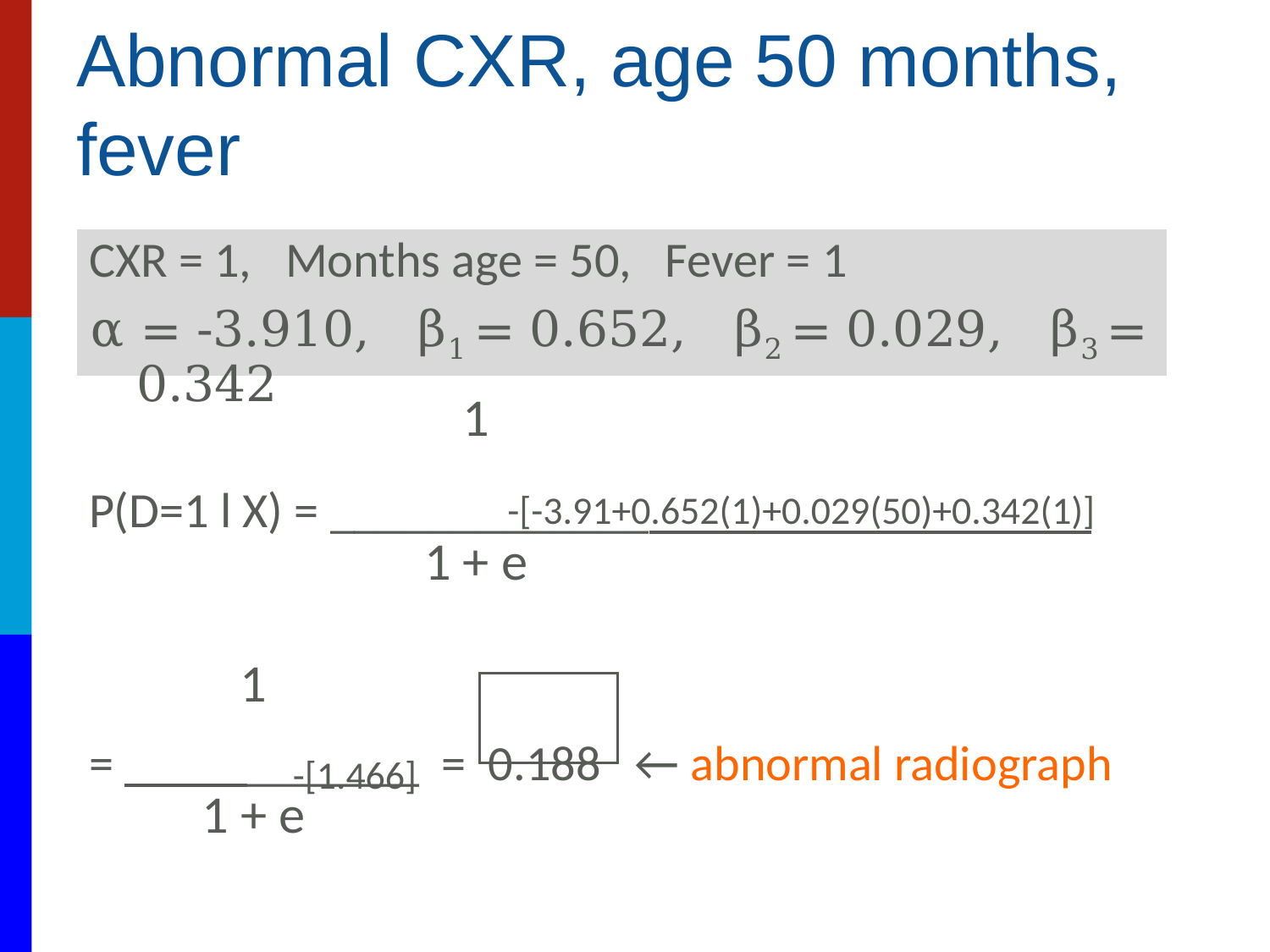

# Abnormal CXR, age 50 months, fever

CXR = 1,   Months age = 50,   Fever = 1
α = -3.910,   β1 = 0.652,   β2 = 0.029,   β3 = 0.342

P(D=1 l X) = _______________________________

= ____________  =  0.188   ← abnormal radiograph

1
-[-3.91+0.652(1)+0.029(50)+0.342(1)]
1 + e
1

-[1.466]
1 + e